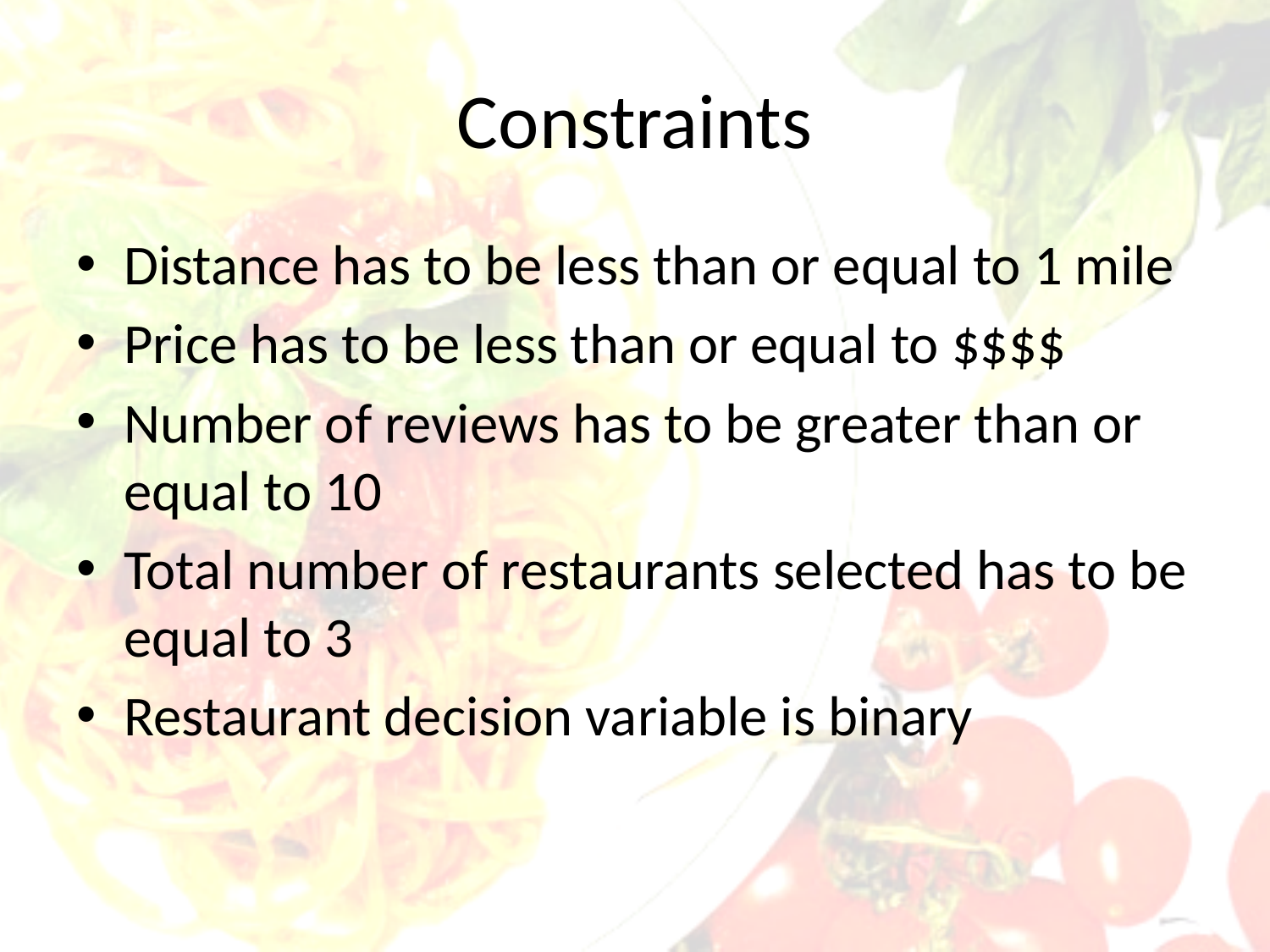

# Constraints
Distance has to be less than or equal to 1 mile
Price has to be less than or equal to $$$$
Number of reviews has to be greater than or equal to 10
Total number of restaurants selected has to be equal to 3
Restaurant decision variable is binary